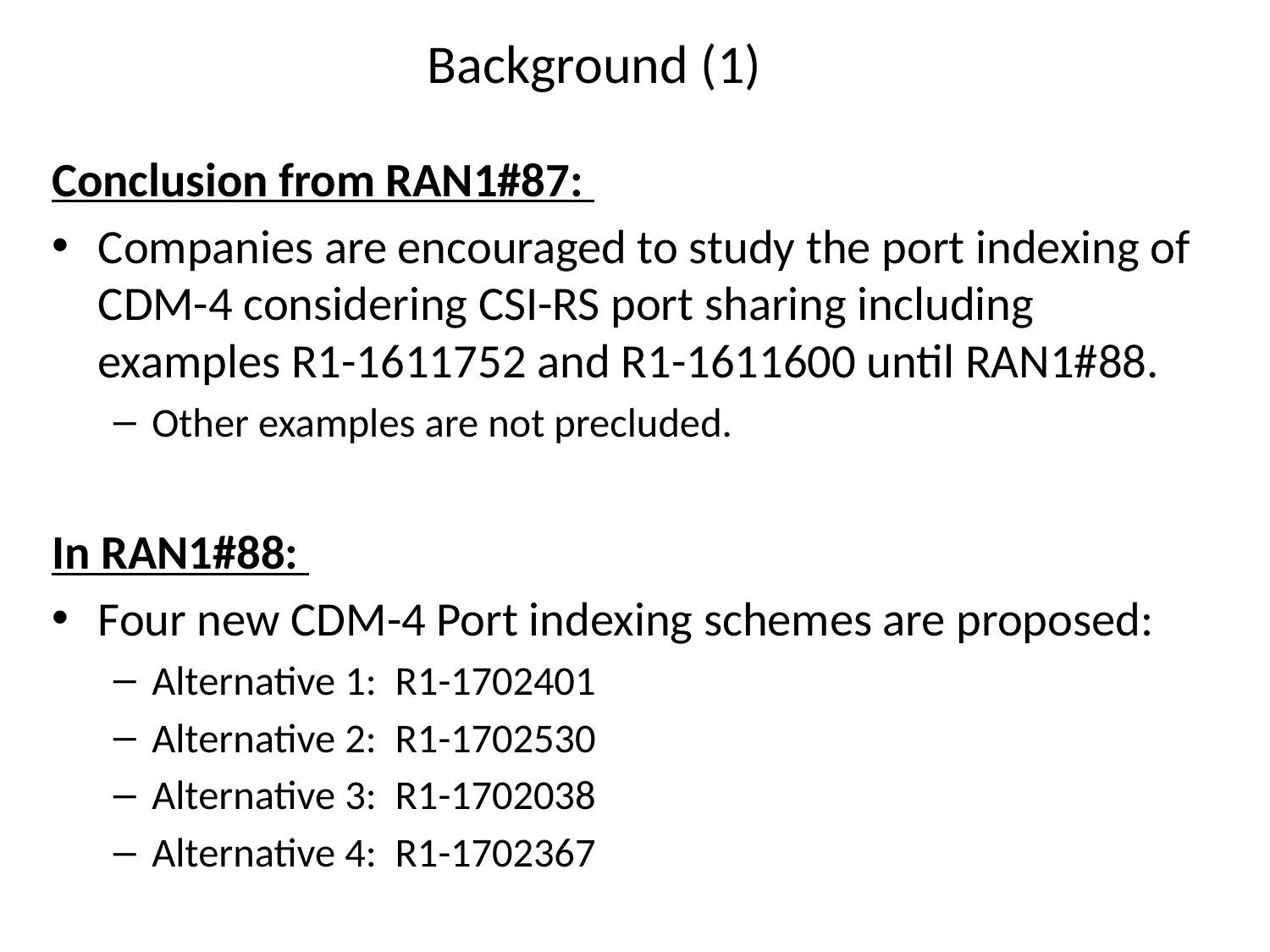

# Background (1)

Conclusion from RAN1#87:
Companies are encouraged to study the port indexing of CDM-4 considering CSI-RS port sharing including examples R1-1611752 and R1-1611600 until RAN1#88.
Other examples are not precluded.

In RAN1#88:
Four new CDM-4 Port indexing schemes are proposed:
Alternative 1:  R1-1702401
Alternative 2:  R1-1702530
Alternative 3:  R1-1702038
Alternative 4:  R1-1702367